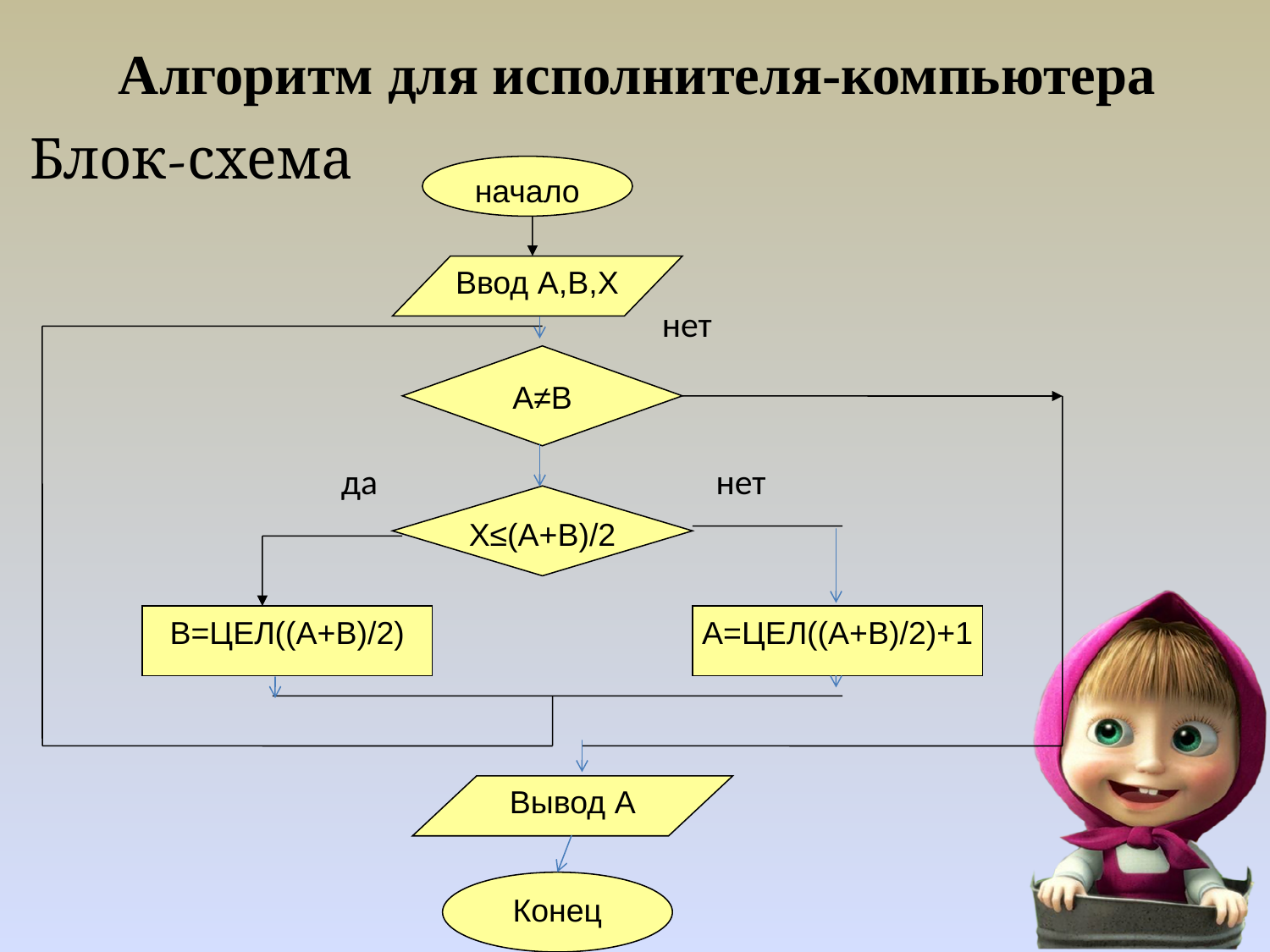

Алгоритм для исполнителя-компьютера
        Блок-схема

                                                нет

                  да                           нет
начало
Ввод А,В,Х

А≠В

Х≤(А+В)/2

В=ЦЕЛ((А+В)/2)
А=ЦЕЛ((А+В)/2)+1

Вывод А
Конец